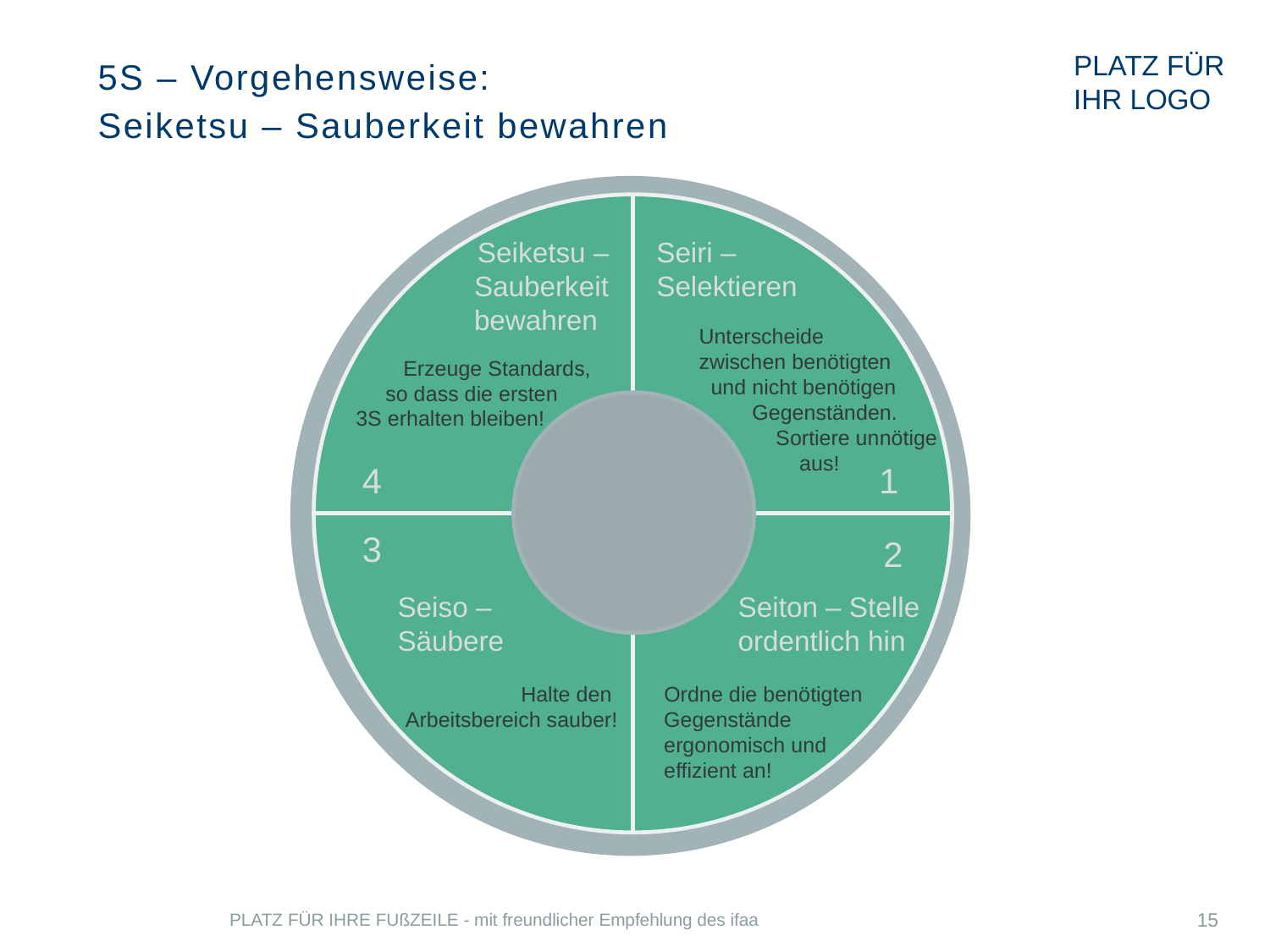

# 5S – Vorgehensweise: Seiketsu – Sauberkeit bewahren

Seiketsu –
Sauberkeit
bewahren
             Erzeuge Standards,
          so dass die ersten
     3S erhalten bleiben!
4
Seiri –
Selektieren
Unterscheide
zwischen benötigten
  und nicht benötigen
         Gegenständen.
             Sortiere unnötige
                 aus!
1

3
Seiso –
Säubere
Halte den
Arbeitsbereich sauber!
2
Seiton – Stelle
ordentlich hin
   Ordne die benötigten
   Gegenstände
   ergonomisch und
   effizient an!
PLATZ FÜR IHRE FUßZEILE - mit freundlicher Empfehlung des ifaa
15